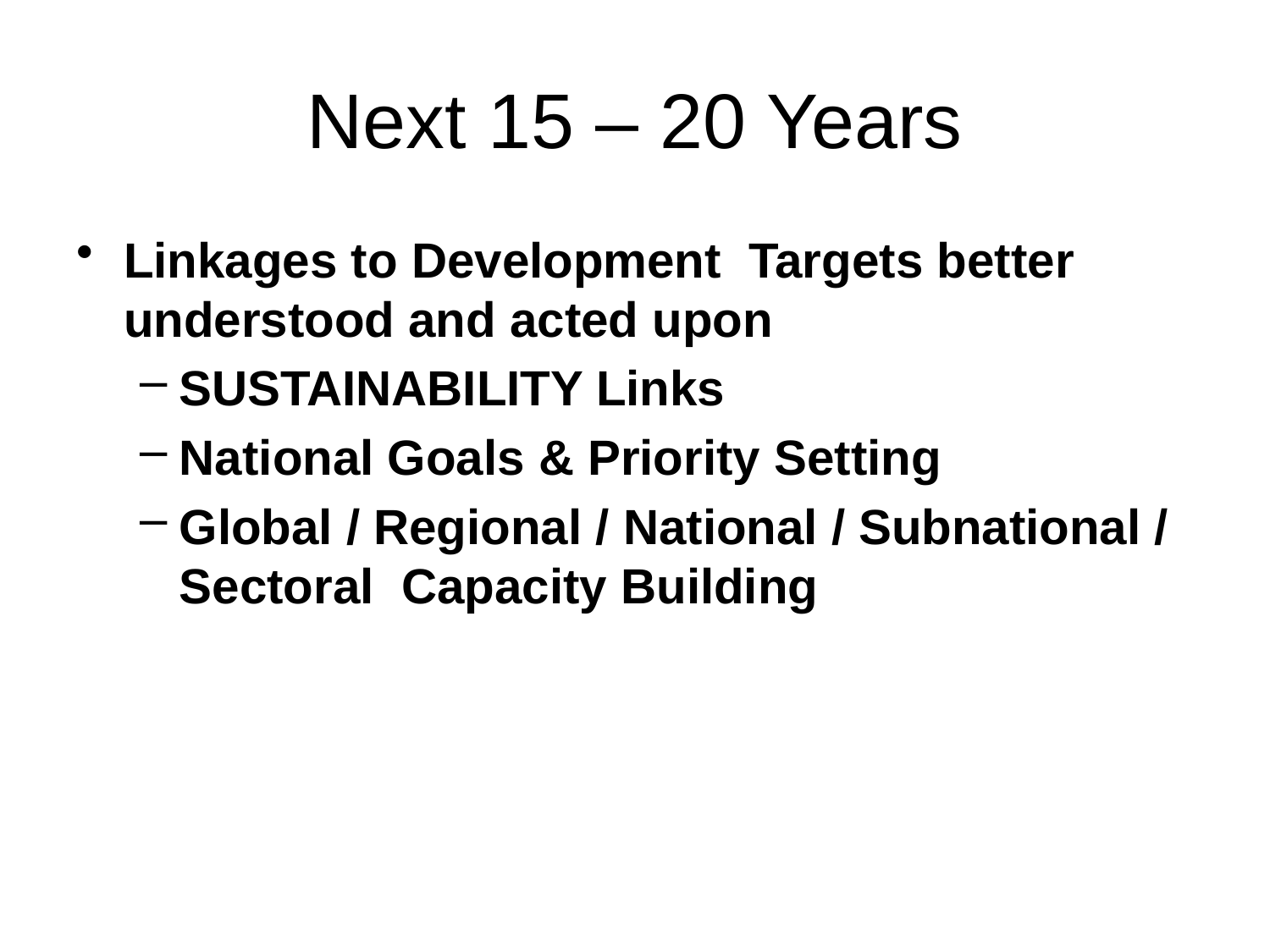

# Next 15 – 20 Years
Linkages to Development  Targets better understood and acted upon
SUSTAINABILITY Links
National Goals & Priority Setting
Global / Regional / National / Subnational / Sectoral  Capacity Building